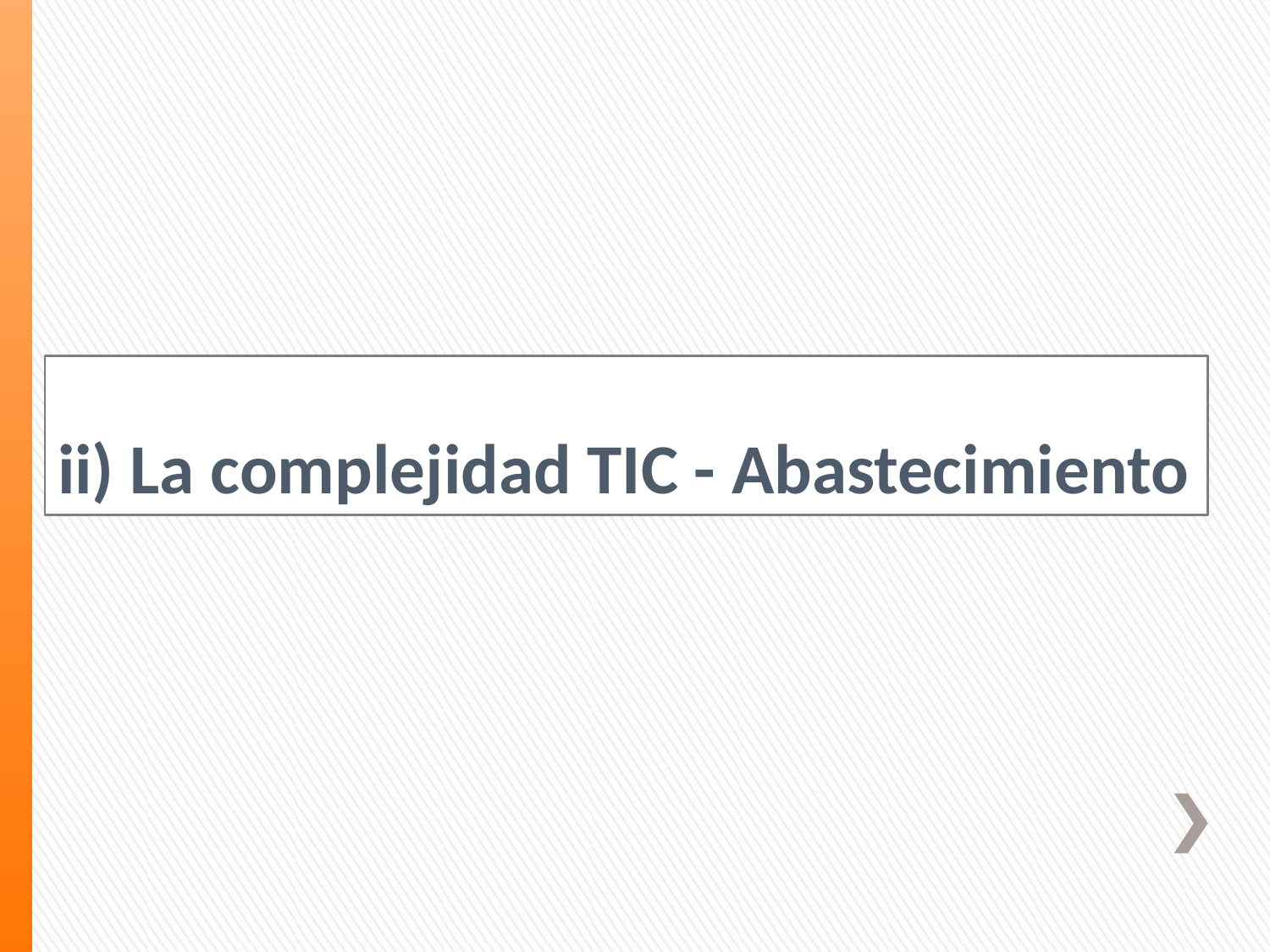

# ii) La complejidad TIC - Abastecimiento